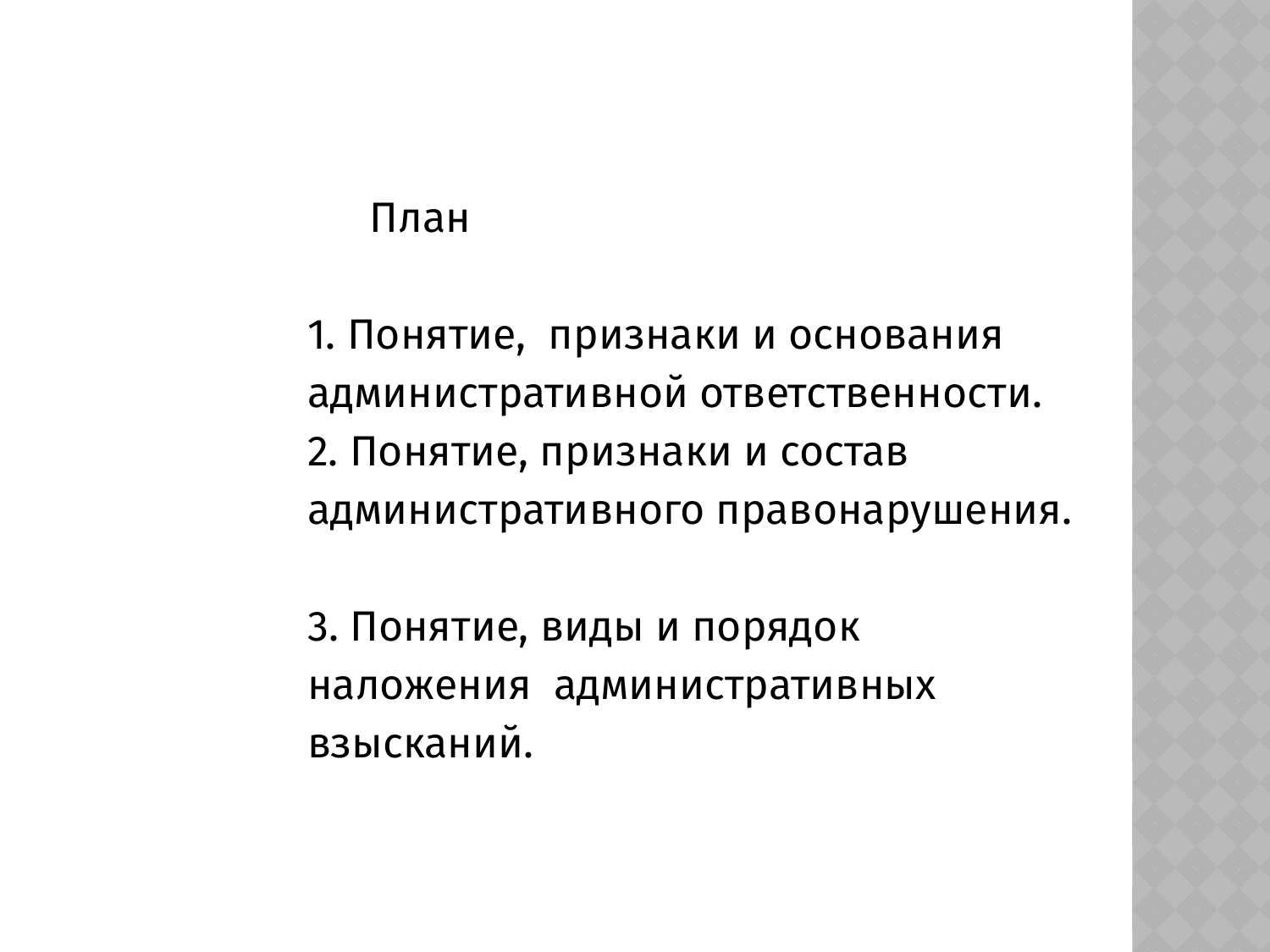

План
1. Понятие,  признаки и основания административной ответственности.
2. Понятие, признаки и состав административного правонарушения.
3. Понятие, виды и порядок наложения  административных взысканий.